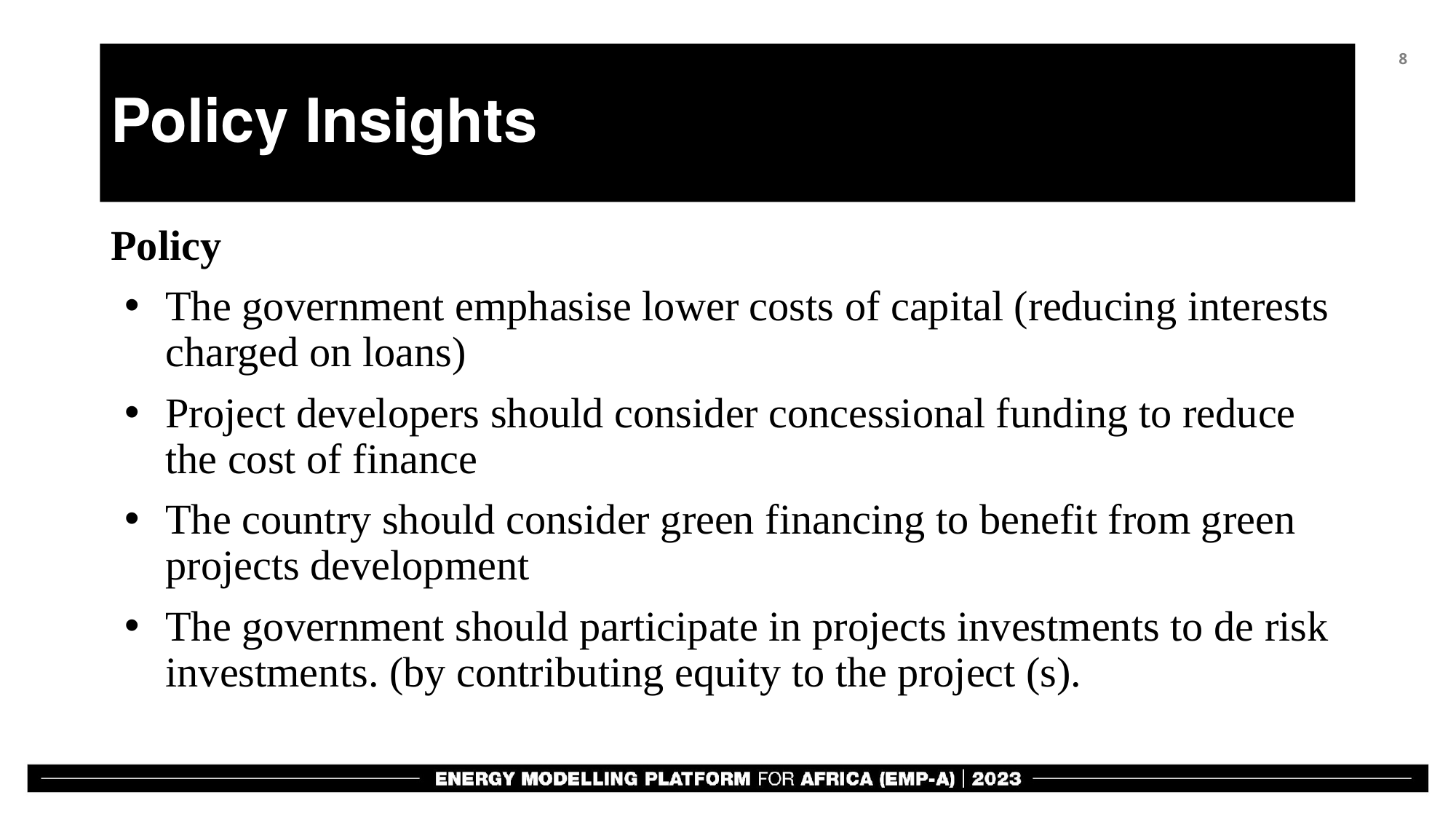

# Policy Insights
Policy
The government emphasise lower costs of capital (reducing interests charged on loans)
Project developers should consider concessional funding to reduce the cost of finance
The country should consider green financing to benefit from green projects development
The government should participate in projects investments to de risk investments. (by contributing equity to the project (s).